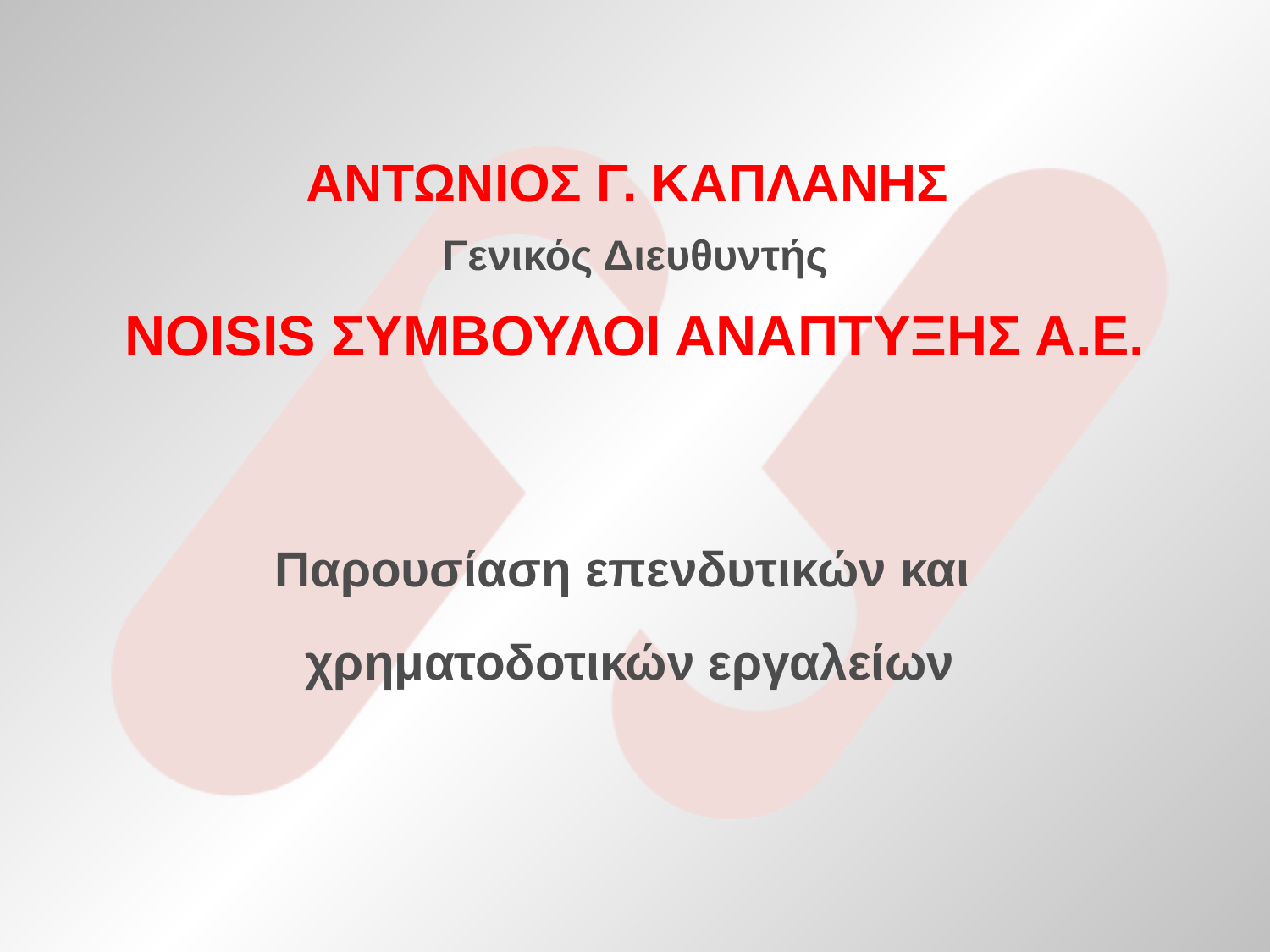

# ΑΝΤΩΝΙΟΣ Γ. ΚΑΠΛΑΝΗΣ Γενικός Διευθυντής NOISIS ΣΥΜΒΟΥΛΟΙ ΑΝΑΠΤΥΞΗΣ Α.Ε.
Παρουσίαση επενδυτικών και
χρηματοδοτικών εργαλείων